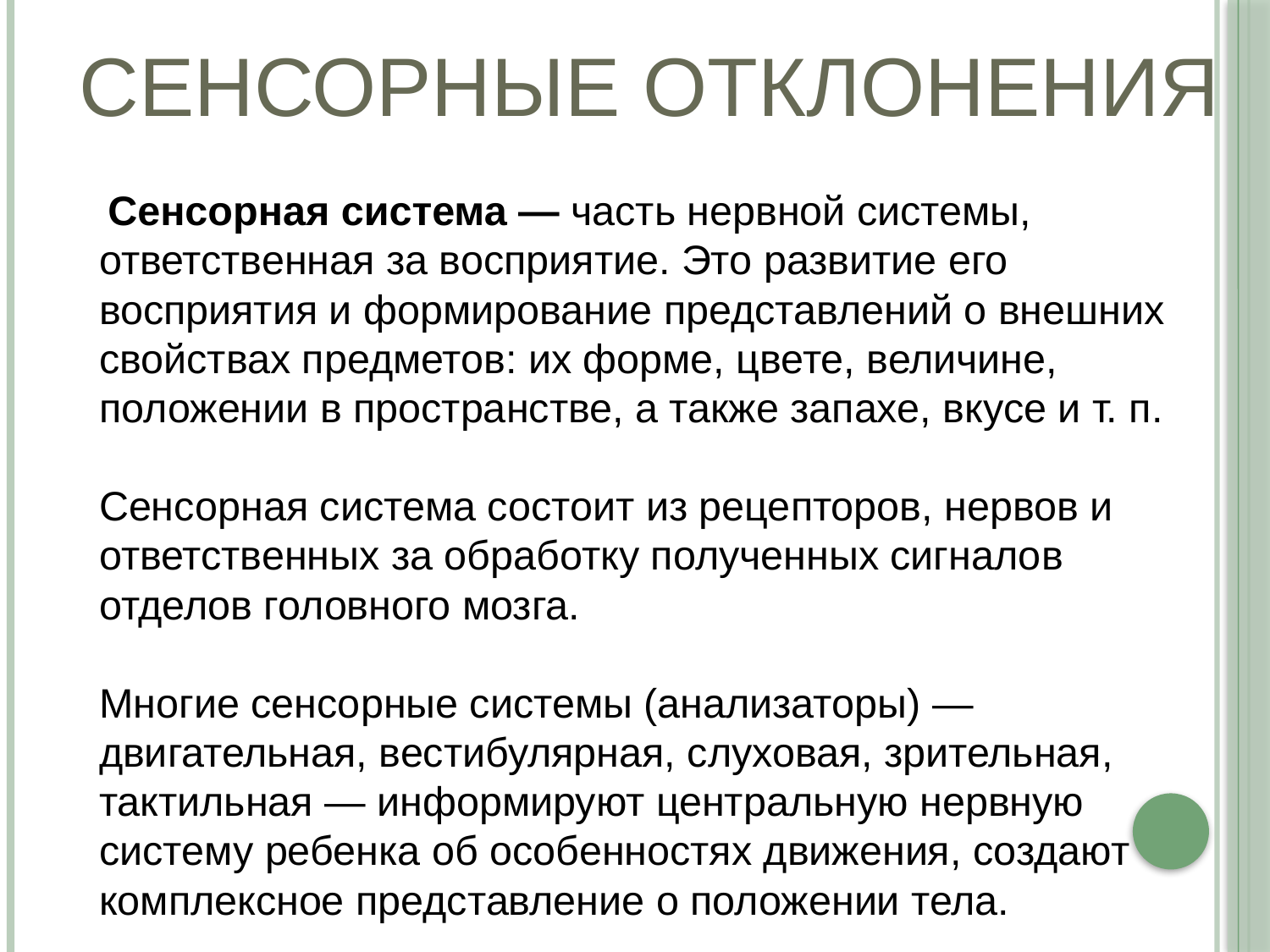

# Сенсорные отклонения
    Сенсорная система — часть нервной системы, ответственная за восприятие. Это развитие его восприятия и формирование представлений о внешних свойствах предметов: их форме, цвете, величине, положении в пространстве, а также запахе, вкусе и т. п.
Сенсорная система состоит из рецепторов, нервов и ответственных за обработку полученных сигналов отделов головного мозга.
Многие сенсорные системы (анализаторы) — двигательная, вестибулярная, слуховая, зрительная, тактильная — информируют центральную нервную систему ребенка об особенностях движения, создают комплексное представление о положении тела.